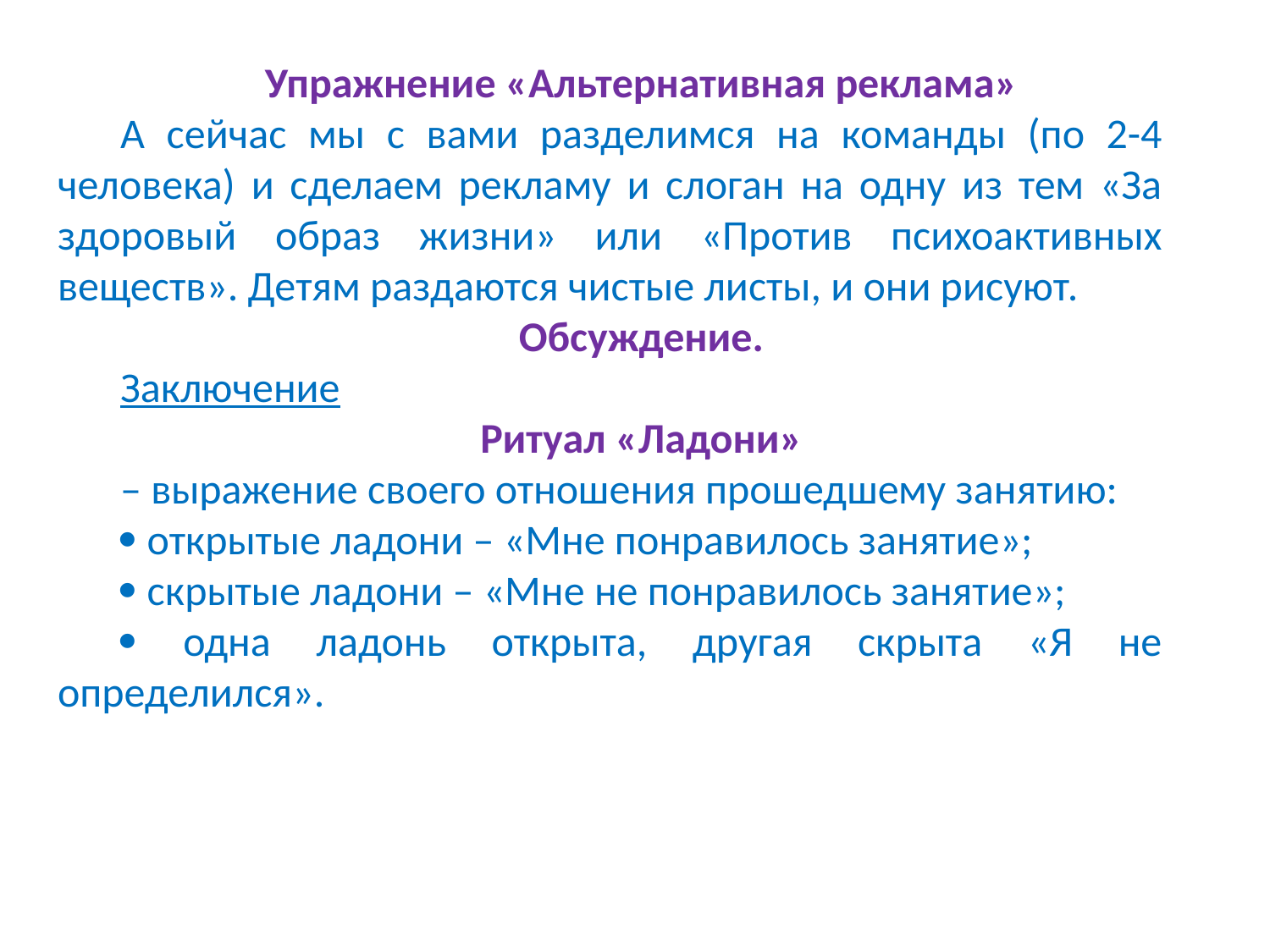

Упражнение «Альтернативная реклама»
А сейчас мы с вами разделимся на команды (по 2-4 человека) и сделаем рекламу и слоган на одну из тем «За здоровый образ жизни» или «Против психоактивных веществ». Детям раздаются чистые листы, и они рисуют.
Обсуждение.
Заключение
Ритуал «Ладони»
– выражение своего отношения прошедшему занятию:
• открытые ладони – «Мне понравилось занятие»;
• скрытые ладони – «Мне не понравилось занятие»;
• одна ладонь открыта, другая скрыта «Я не определился».